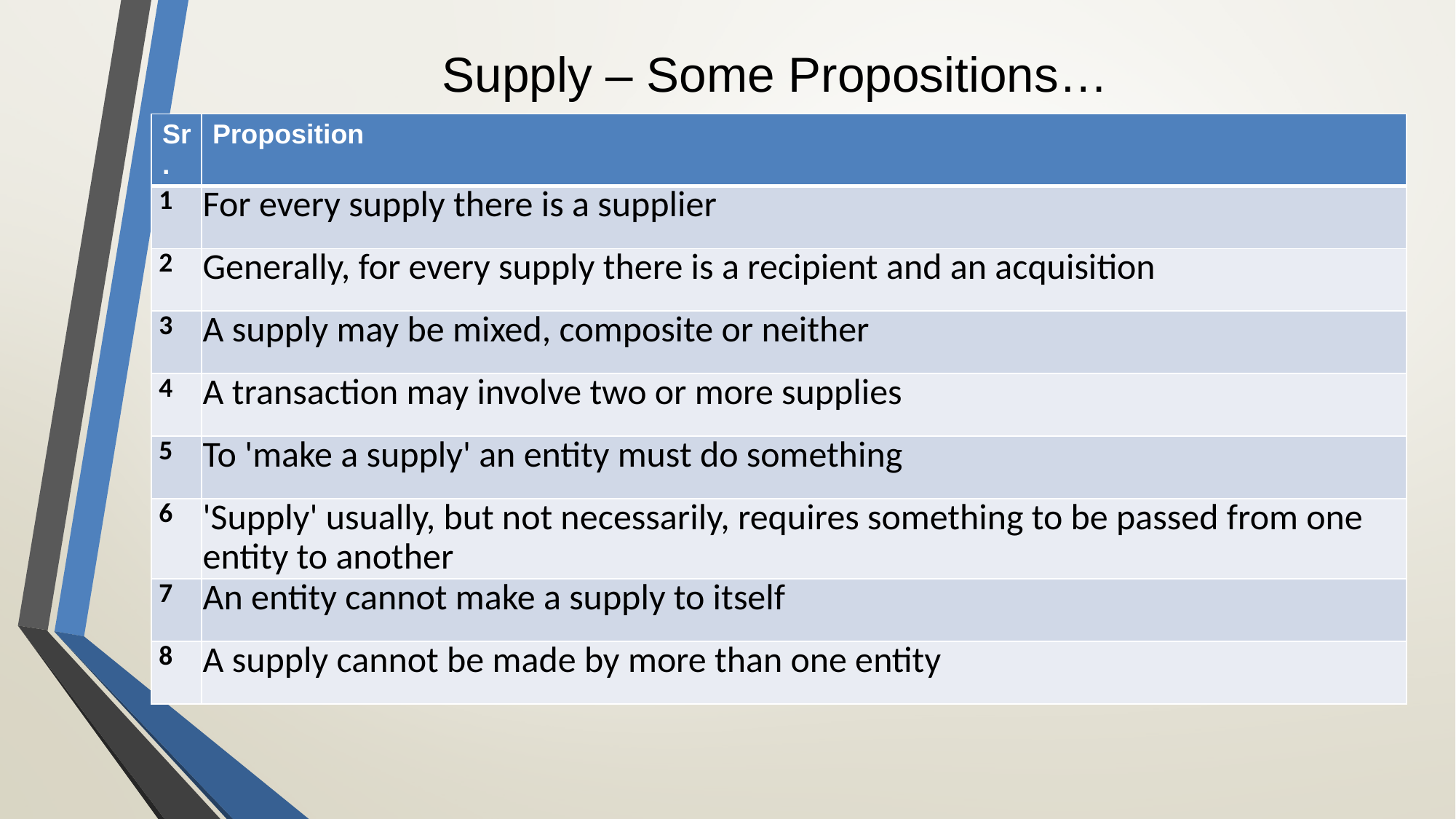

# Supply – Some Propositions…
| Sr. | Proposition |
| --- | --- |
| 1 | For every supply there is a supplier |
| 2 | Generally, for every supply there is a recipient and an acquisition |
| 3 | A supply may be mixed, composite or neither |
| 4 | A transaction may involve two or more supplies |
| 5 | To 'make a supply' an entity must do something |
| 6 | 'Supply' usually, but not necessarily, requires something to be passed from one entity to another |
| 7 | An entity cannot make a supply to itself |
| 8 | A supply cannot be made by more than one entity |